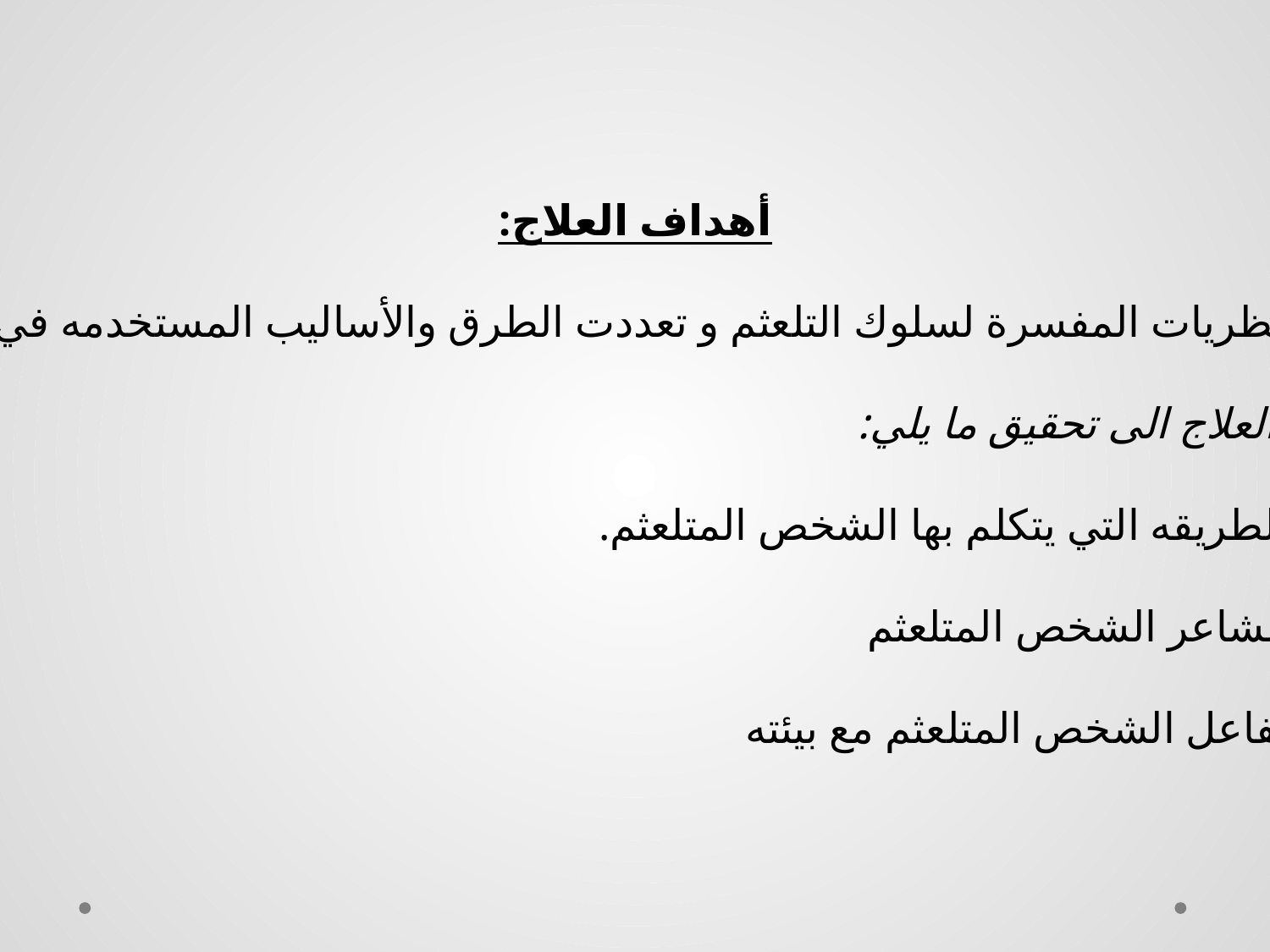

#
أهداف العلاج:

تعدد النظريات المفسرة لسلوك التلعثم و تعددت الطرق والأساليب المستخدمه في علاجها

 يهدف العلاج الى تحقيق ما يلي:

تغيير الطريقه التي يتكلم بها الشخص المتلعثم.

تغيير مشاعر الشخص المتلعثم

تغيير تفاعل الشخص المتلعثم مع بيئته